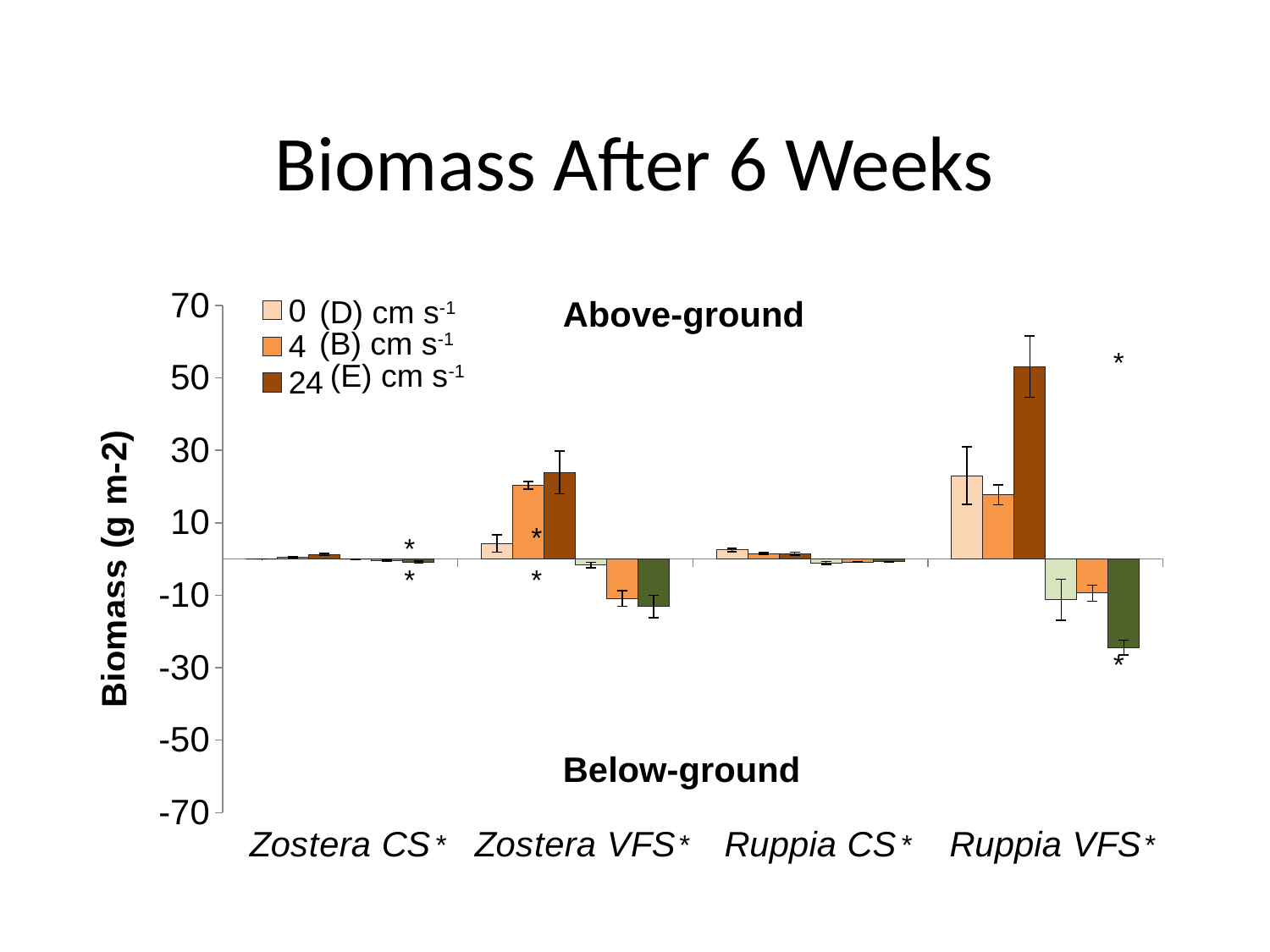

# Biomass After 6 Weeks

### Chart

| Category | 0 | 4 | 24 | 0 cms-1 | 4 cms-1 | 24 cms-1 |
|---|---|---|---|---|---|---|
| Zostera CS | 0.03666300000000101 | 0.4444000000000007 | 1.2465419999999992 | -0.05999399999999945 | -0.35885300000000236 | -0.8332499999999969 |
| Zostera VFS | 4.3173459999999855 | 20.387960999999994 | 23.907608999999987 | -1.6598339999999994 | -10.912242000000004 | -13.063138 |
| Ruppia CS | 2.505305 | 1.5598439999999998 | 1.4854070000000004 | -1.0965570000000147 | -0.7810330000000003 | -0.7399260000000016 |
| Ruppia VFS | 23.048806 | 17.742669999999723 | 53.1463515 | -11.229988 | -9.427946000000002 | -24.42255749999999 |
(D) cm s-1
Above-ground
(B) cm s-1
*
(E) cm s-1
*
*
*
*

*

Below-ground

*
*
*
*